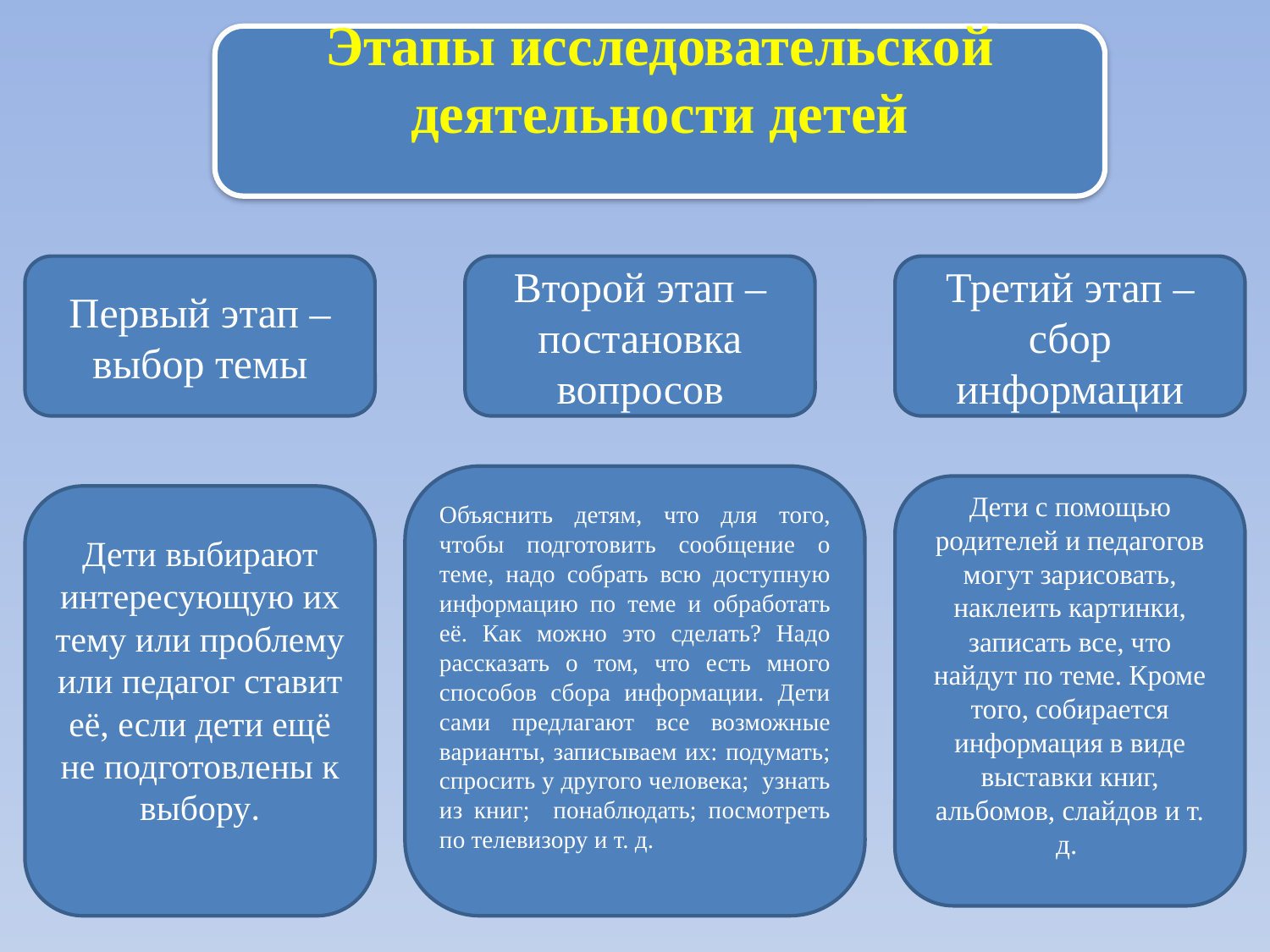

Этапы исследовательской деятельности детей

Первый этап – выбор темы
Второй этап – постановка вопросов
Третий этап – сбор информации
Объяснить детям, что для того, чтобы подготовить сообщение о теме, надо собрать всю доступную информацию по теме и обработать её. Как можно это сделать? Надо рассказать о том, что есть много способов сбора информации. Дети сами предлагают все возможные варианты, записываем их: подумать; спросить у другого человека;  узнать из книг;  понаблюдать; посмотреть по телевизору и т. д.

Дети с помощью родителей и педагогов могут зарисовать, наклеить картинки, записать все, что найдут по теме. Кроме того, собирается информация в виде выставки книг, альбомов, слайдов и т. д.

Дети выбирают интересующую их тему или проблему или педагог ставит её, если дети ещё не подготовлены к выбору.